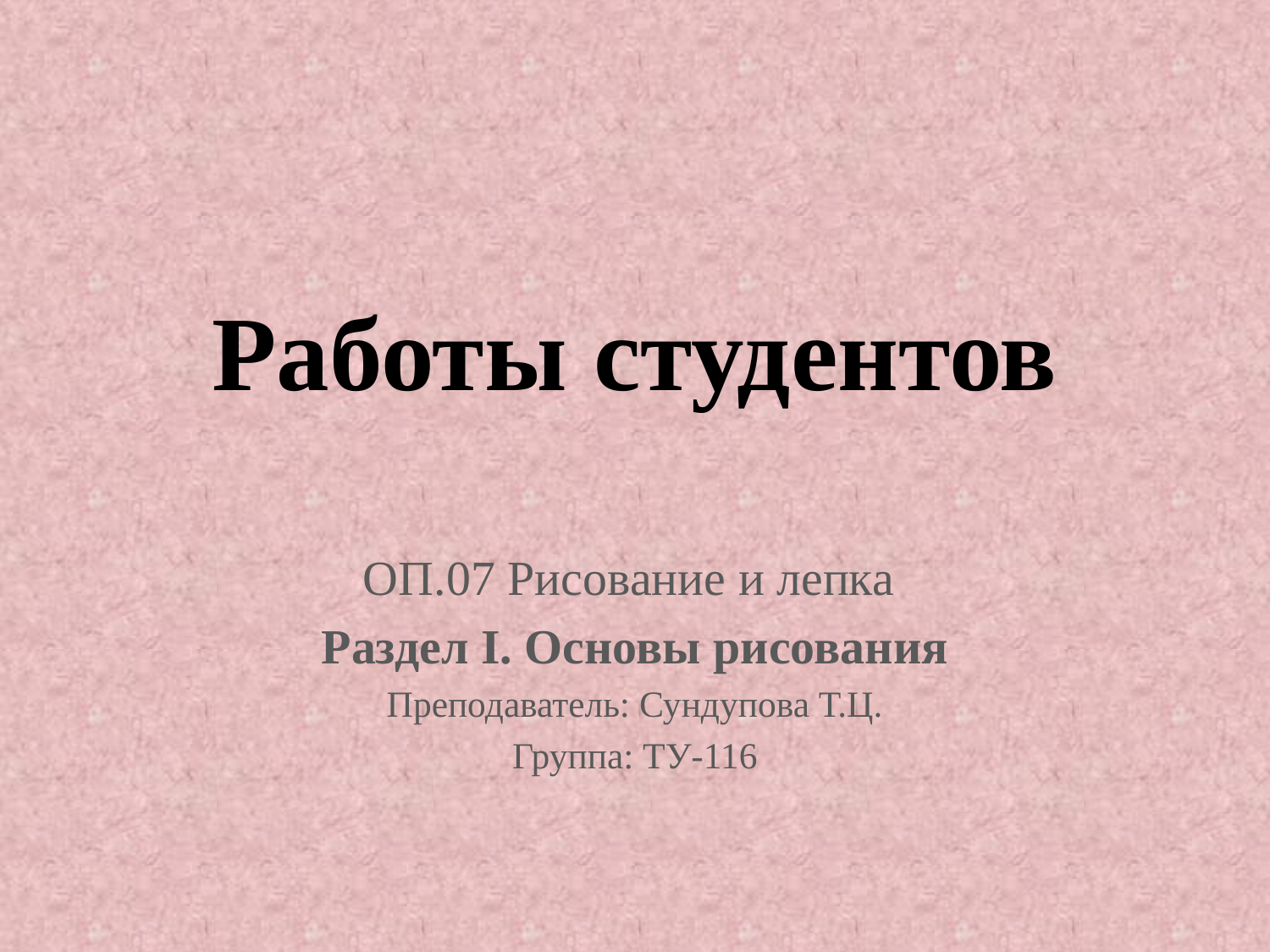

# Работы студентов
ОП.07 Рисование и лепка
Раздел I. Основы рисования
Преподаватель: Сундупова Т.Ц.
Группа: ТУ-116